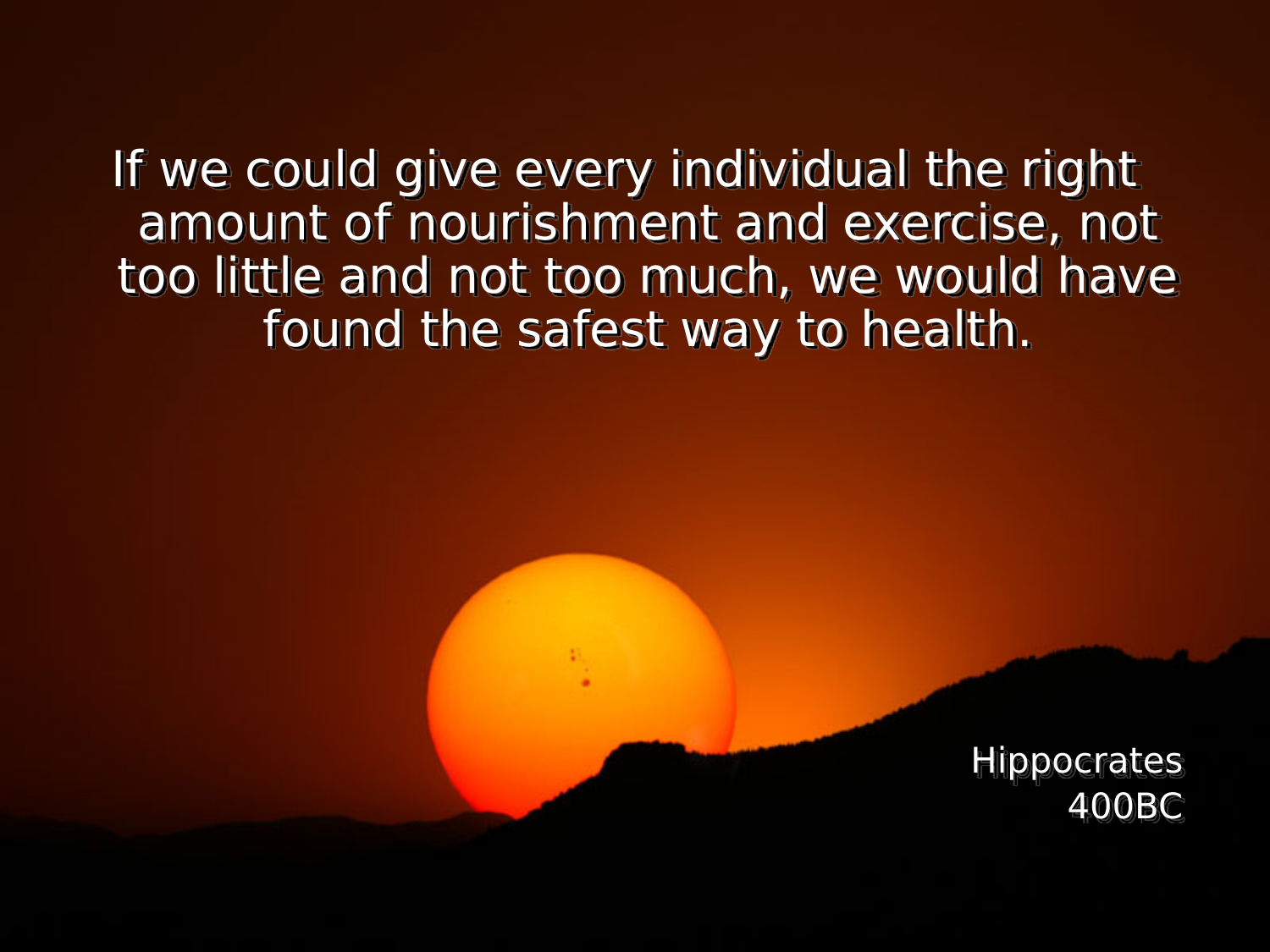

If we could give every individual the right amount of nourishment and exercise, not too little and not too much, we would have found the safest way to health.

Hippocrates
400BC